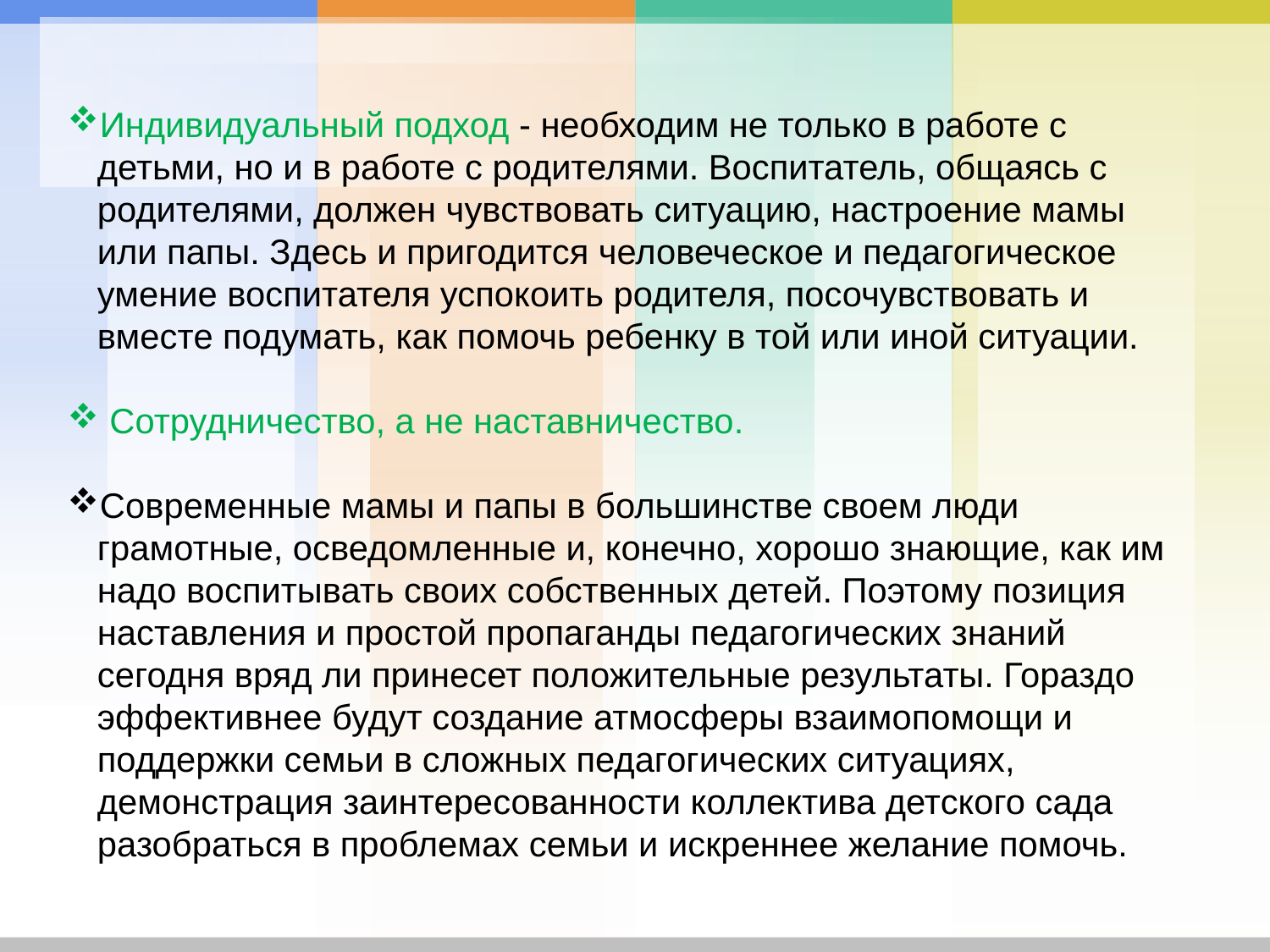

#

Индивидуальный подход - необходим не только в работе с детьми, но и в работе с родителями. Воспитатель, общаясь с родителями, должен чувствовать ситуацию, настроение мамы или папы. Здесь и пригодится человеческое и педагогическое умение воспитателя успокоить родителя, посочувствовать и вместе подумать, как помочь ребенку в той или иной ситуации.

 Сотрудничество, а не наставничество.

Современные мамы и папы в большинстве своем люди грамотные, осведомленные и, конечно, хорошо знающие, как им надо воспитывать своих собственных детей. Поэтому позиция наставления и простой пропаганды педагогических знаний сегодня вряд ли принесет положительные результаты. Гораздо эффективнее будут создание атмосферы взаимопомощи и поддержки семьи в сложных педагогических ситуациях, демонстрация заинтересованности коллектива детского сада разобраться в проблемах семьи и искреннее желание помочь.